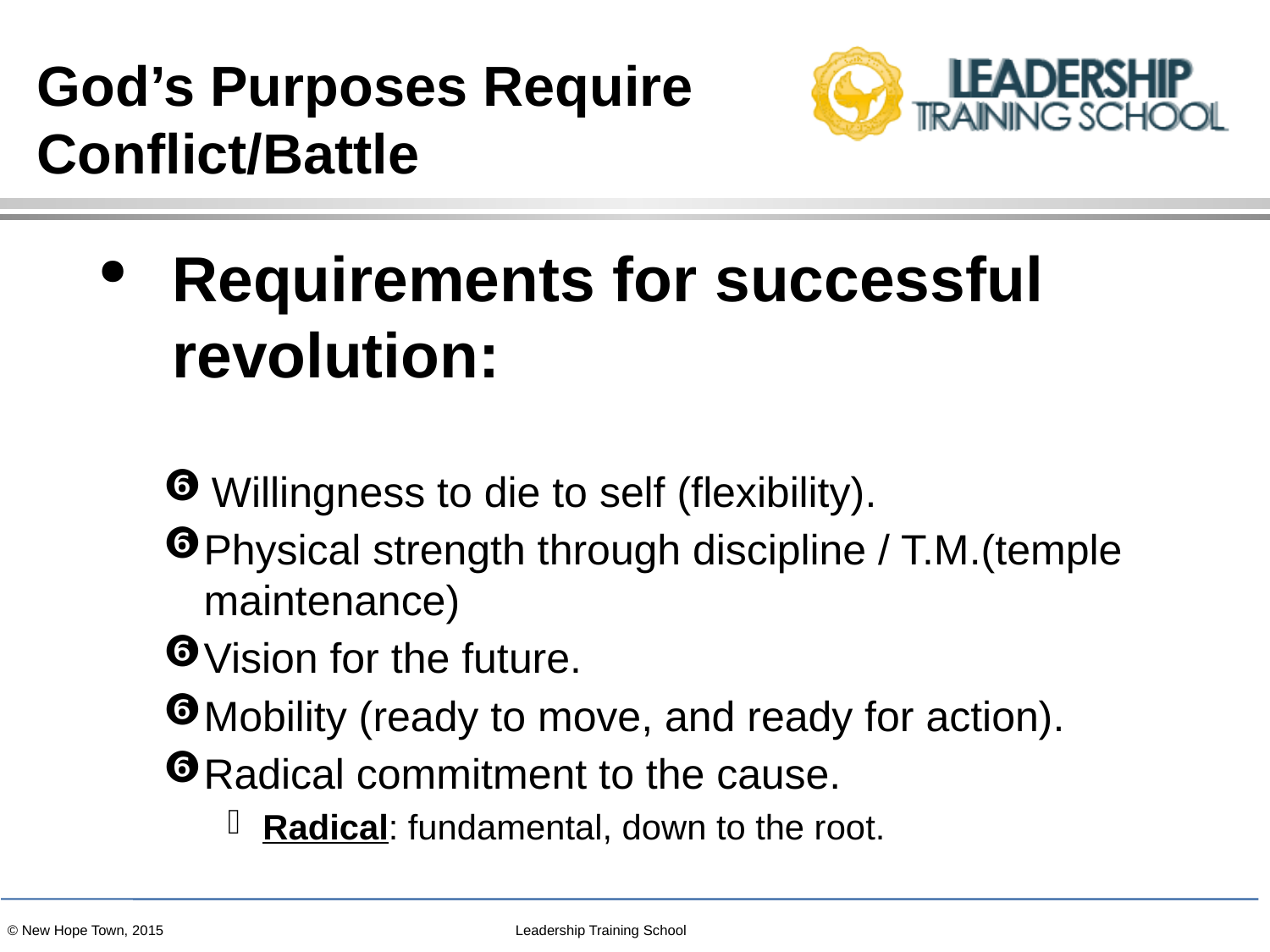

# God’s Purposes Require
Conflict/Battle
Requirements for successful revolution:

Willingness to die to self (flexibility).
Physical strength through discipline / T.M.(temple maintenance)
Vision for the future.
Mobility (ready to move, and ready for action).
Radical commitment to the cause.
Radical: fundamental, down to the root.
6